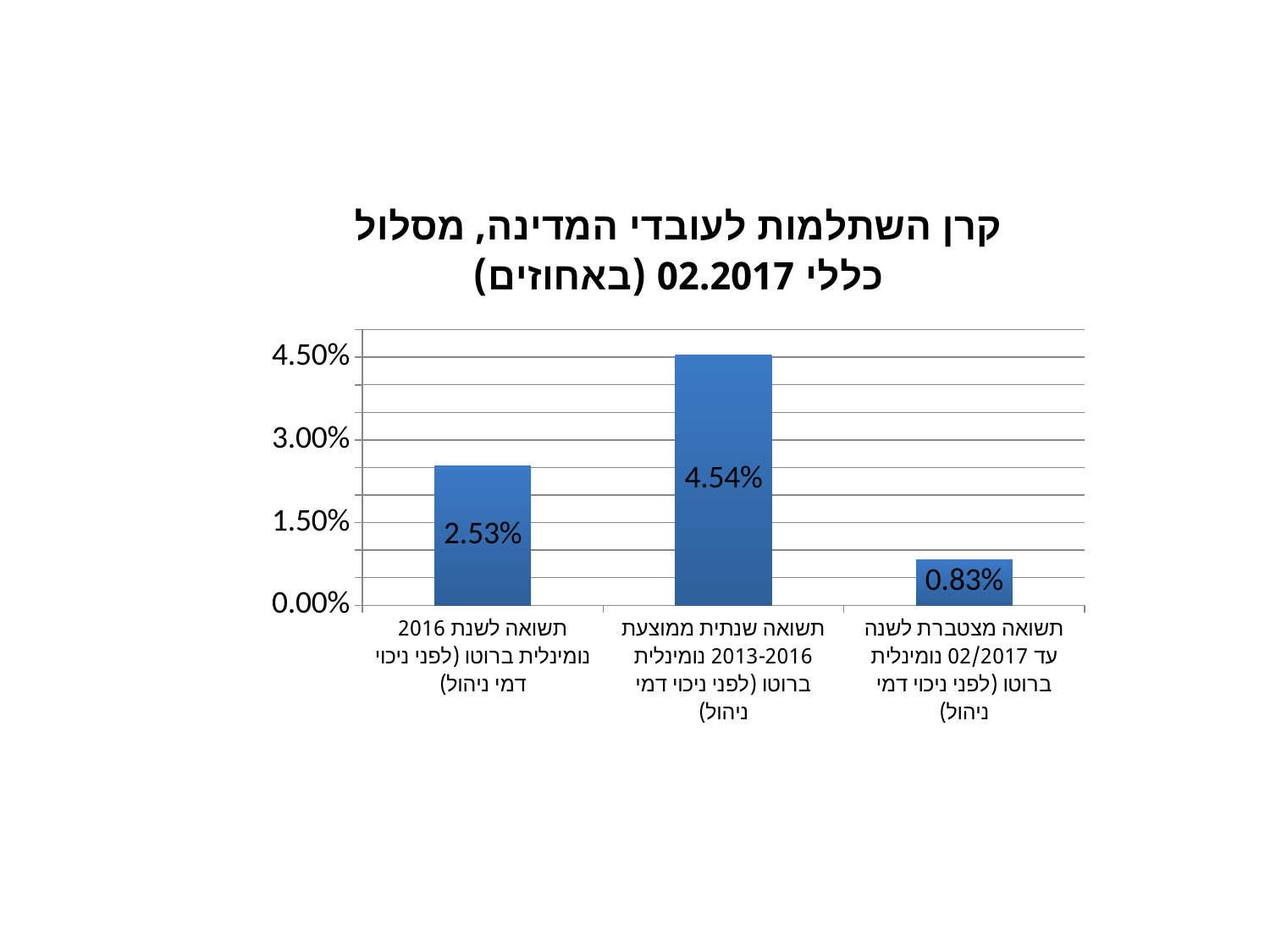

### Chart:

| Category | קרן השתלמות לעובדי המדינה, מסלול כללי 02.2017 (באחוזים) |
|---|---|
| תשואה לשנת 2016 נומינלית ברוטו (לפני ניכוי דמי ניהול) | 0.0253 |
| תשואה שנתית ממוצעת 2013-2016 נומינלית ברוטו (לפני ניכוי דמי ניהול) | 0.0454 |
| תשואה מצטברת לשנה עד 02/2017 נומינלית ברוטו (לפני ניכוי דמי ניהול) | 0.0083 |